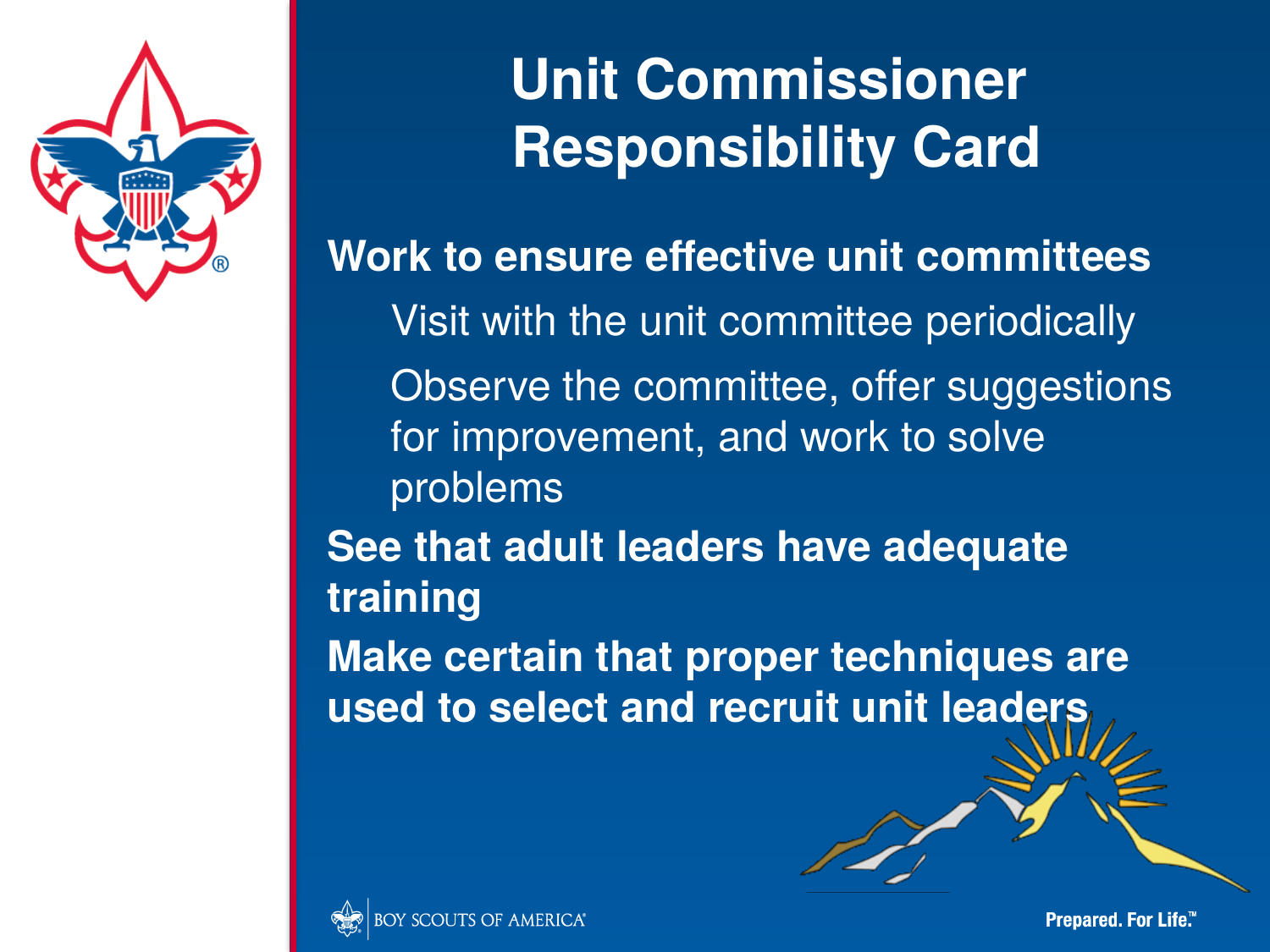

Unit Commissioner
Responsibility Card
Work to ensure effective unit committees
Visit with the unit committee periodically
Observe the committee, offer suggestions for improvement, and work to solve problems
See that adult leaders have adequate training
Make certain that proper techniques are used to select and recruit unit leaders